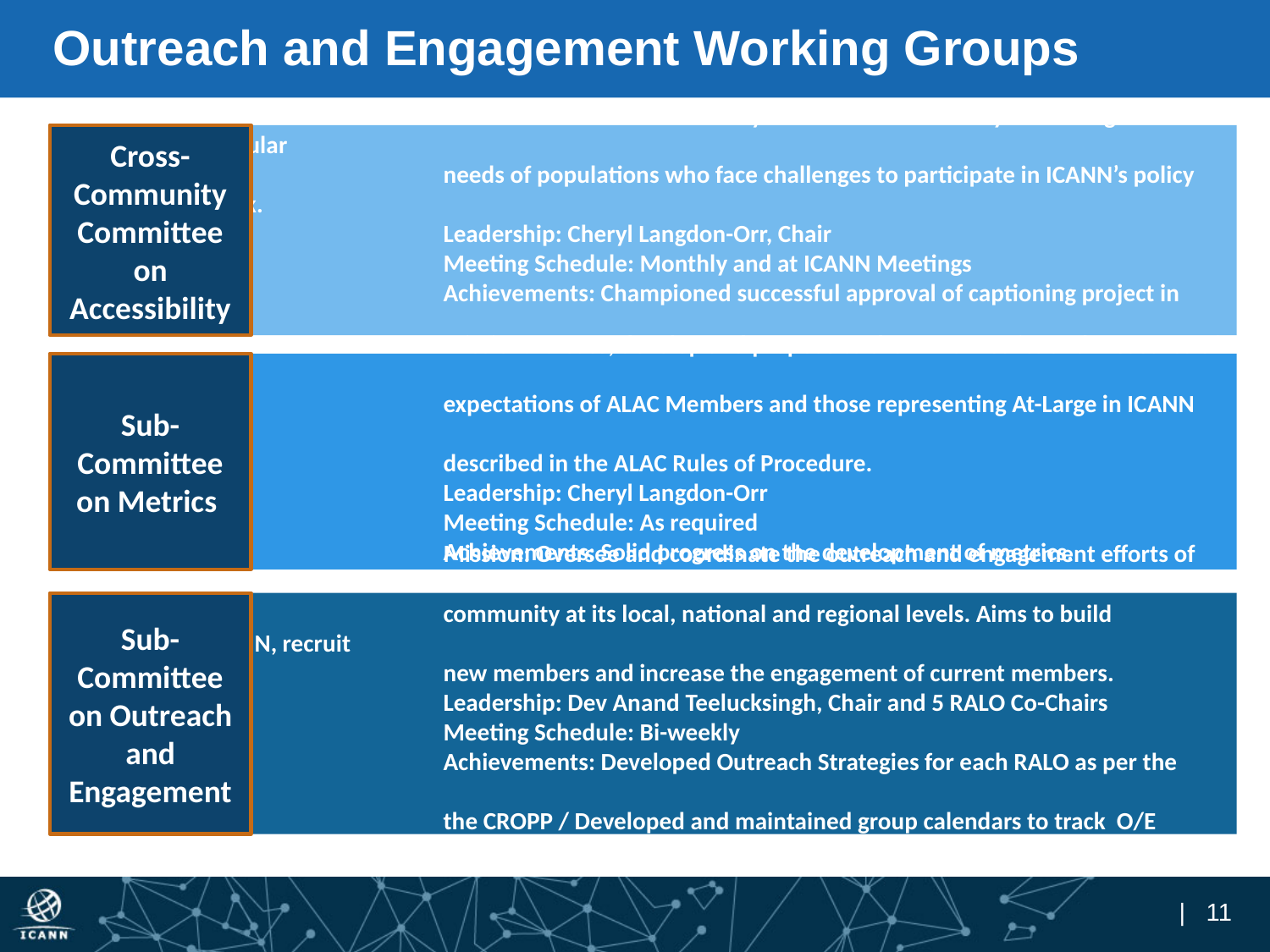

# Outreach and Engagement Working Groups

			Mission: Advances accessibility issues within ICANN by  reviewing and tackling the particular
			needs of populations who face challenges to participate in ICANN’s policy development work.
			Leadership: Cheryl Langdon-Orr, Chair
			Meeting Schedule: Monthly and at ICANN Meetings
			Achievements: Championed successful approval of captioning project in FY16 and  gained
			support of ICANN staff on importance of accessibility issues.

Cross-Community Committee on Accessibility
			Mission:  Create, develop and propose to the ALAC metrics and measures of performance
			expectations of ALAC Members and those representing At-Large in ICANN activities as
			described in the ALAC Rules of Procedure.
			Leadership: Cheryl Langdon-Orr
			Meeting Schedule: As required
			Achievements: Solid progress on the development of metrics.

Sub-Committee on Metrics
			Mission: Oversee and coordinate the outreach and engagement efforts of the At-Large
			community at its local, national and regional levels. Aims to build awareness of ICANN, recruit
			new members and increase the engagement of current members.
			Leadership: Dev Anand Teelucksingh, Chair and 5 RALO Co-Chairs
			Meeting Schedule: Bi-weekly
			Achievements: Developed Outreach Strategies for each RALO as per the requirements for
			the CROPP / Developed and maintained group calendars to track  O/E events in each region.

Sub-Committee on Outreach and Engagement